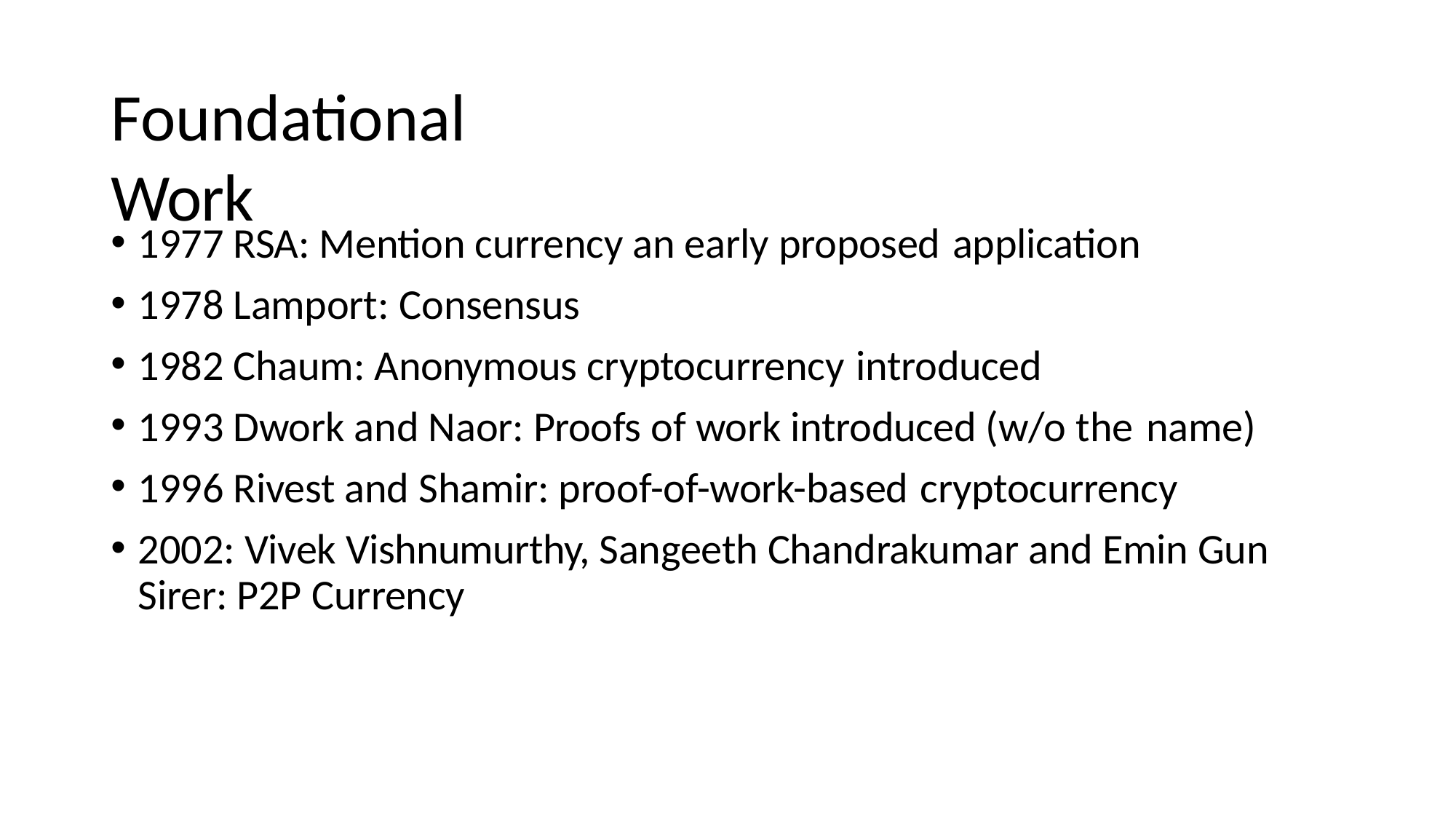

# Foundational Work
1977 RSA: Mention currency an early proposed application
1978 Lamport: Consensus
1982 Chaum: Anonymous cryptocurrency introduced
1993 Dwork and Naor: Proofs of work introduced (w/o the name)
1996 Rivest and Shamir: proof-of-work-based cryptocurrency
2002: Vivek Vishnumurthy, Sangeeth Chandrakumar and Emin Gun  Sirer: P2P Currency